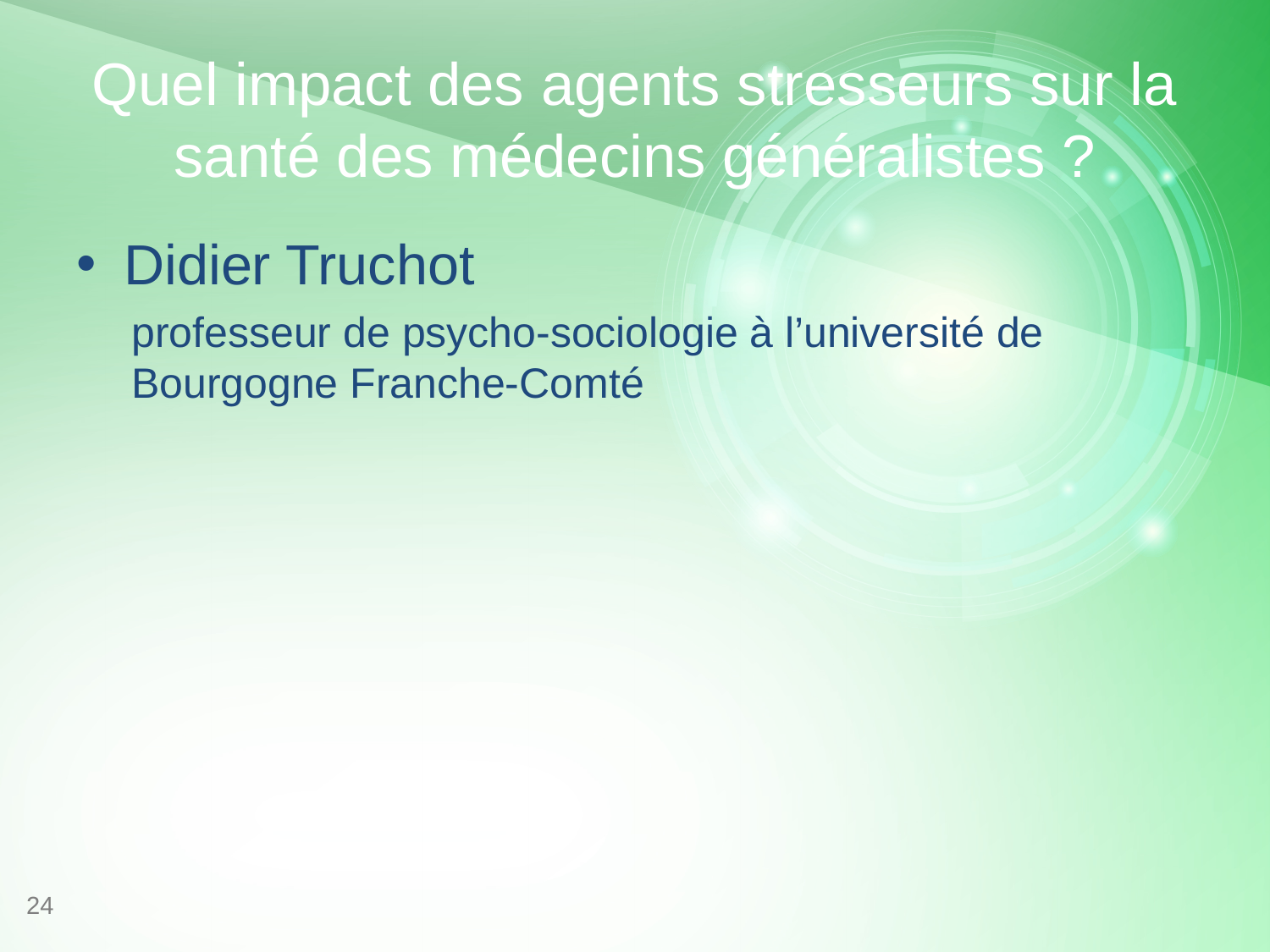

# Quel impact des agents stresseurs sur la santé des médecins généralistes ?
Didier Truchot
professeur de psycho-sociologie à l’université de Bourgogne Franche-Comté

24